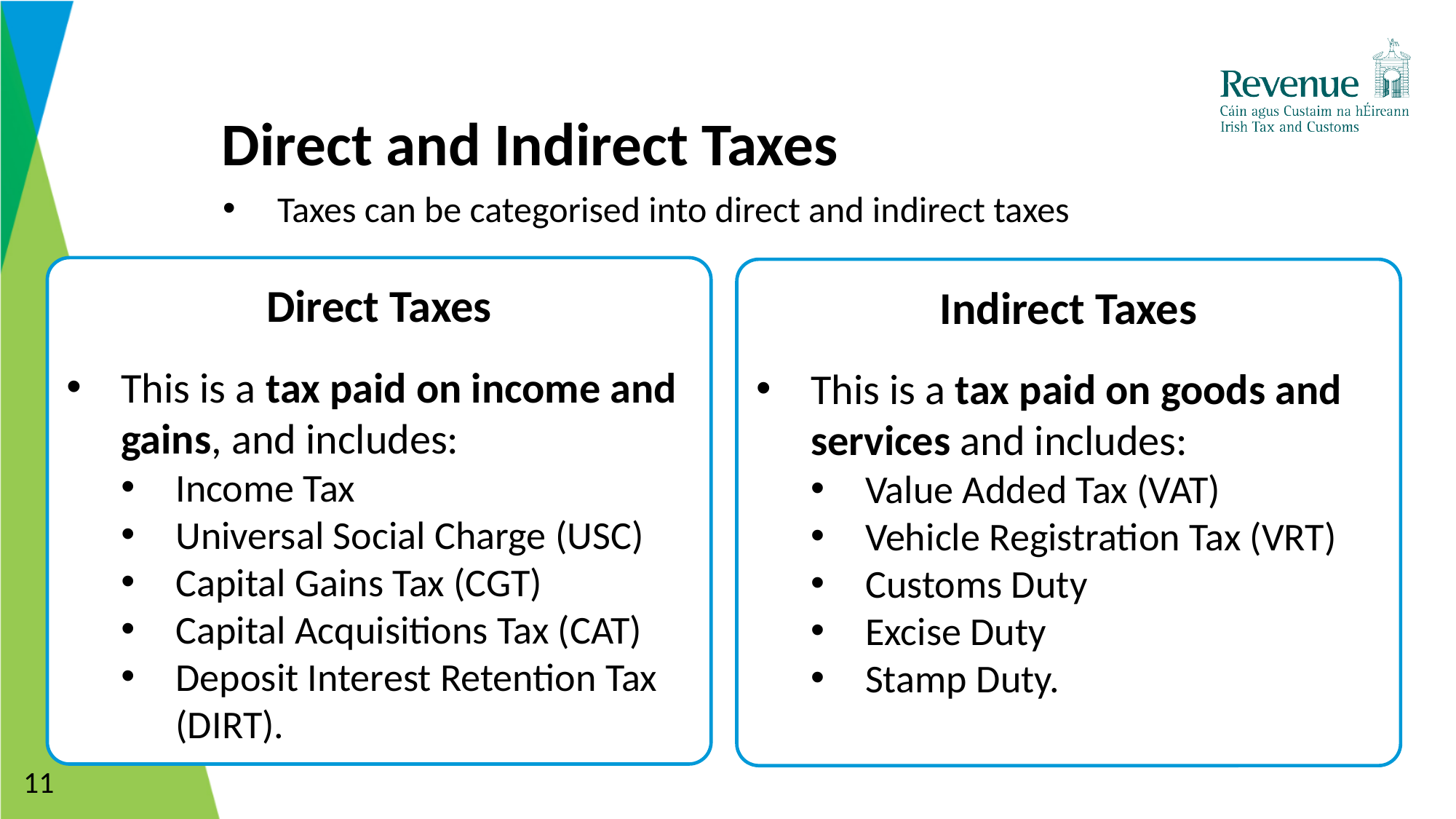

# Direct and Indirect Taxes
Taxes can be categorised into direct and indirect taxes

Direct Taxes

This is a tax paid on income and gains, and includes:
Income Tax
Universal Social Charge (USC)
Capital Gains Tax (CGT)
Capital Acquisitions Tax (CAT)
Deposit Interest Retention Tax (DIRT).
Indirect Taxes

This is a tax paid on goods and services and includes:
Value Added Tax (VAT)
Vehicle Registration Tax (VRT)
Customs Duty
Excise Duty
Stamp Duty.
11